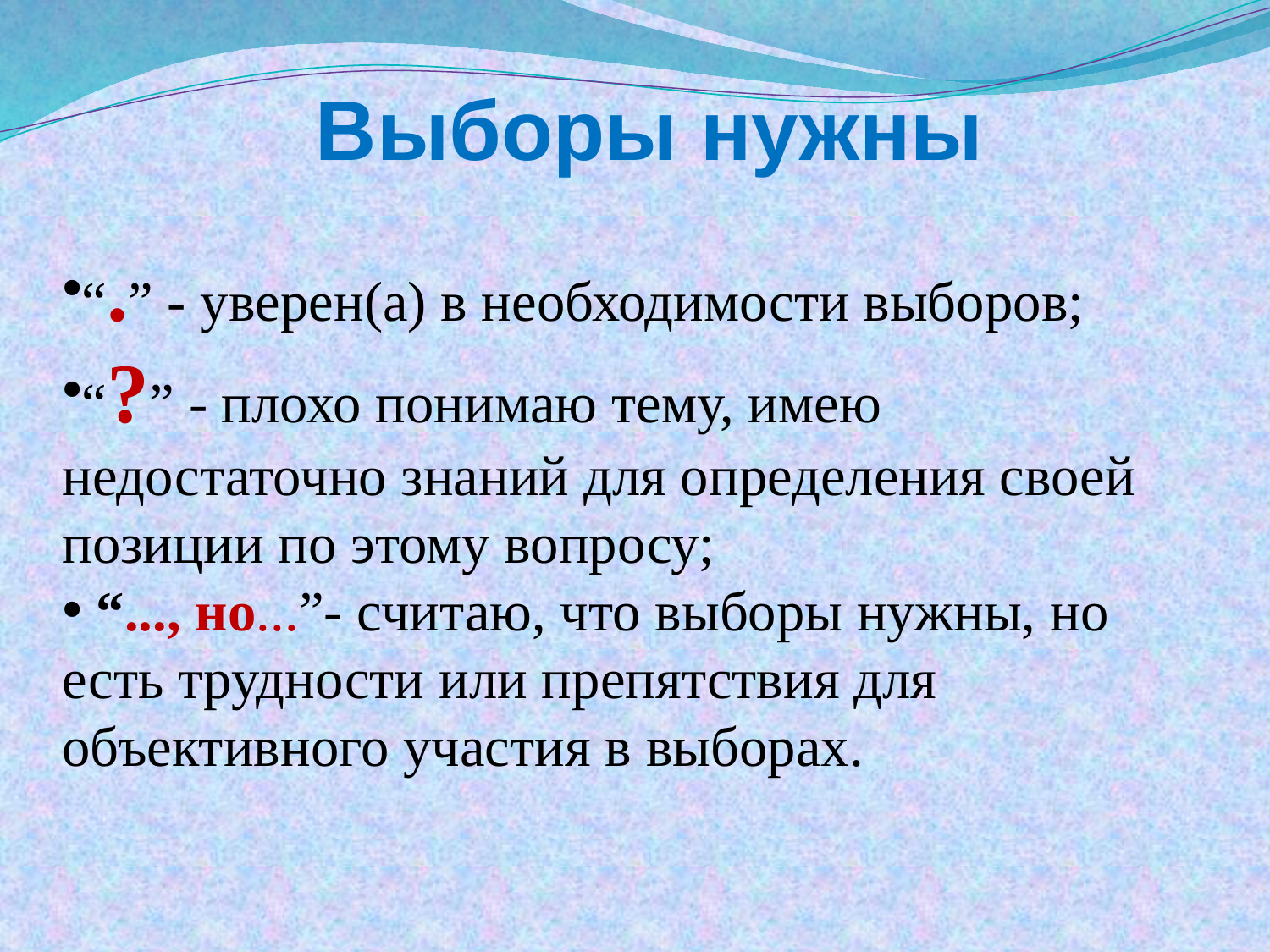

Выборы нужны
“.” - уверен(а) в необходимости выборов;
“?” - плохо понимаю тему, имею недостаточно знаний для определения своей позиции по этому вопросу;
 “..., но...”- считаю, что выборы нужны, но есть трудности или препятствия для объективного участия в выборах.